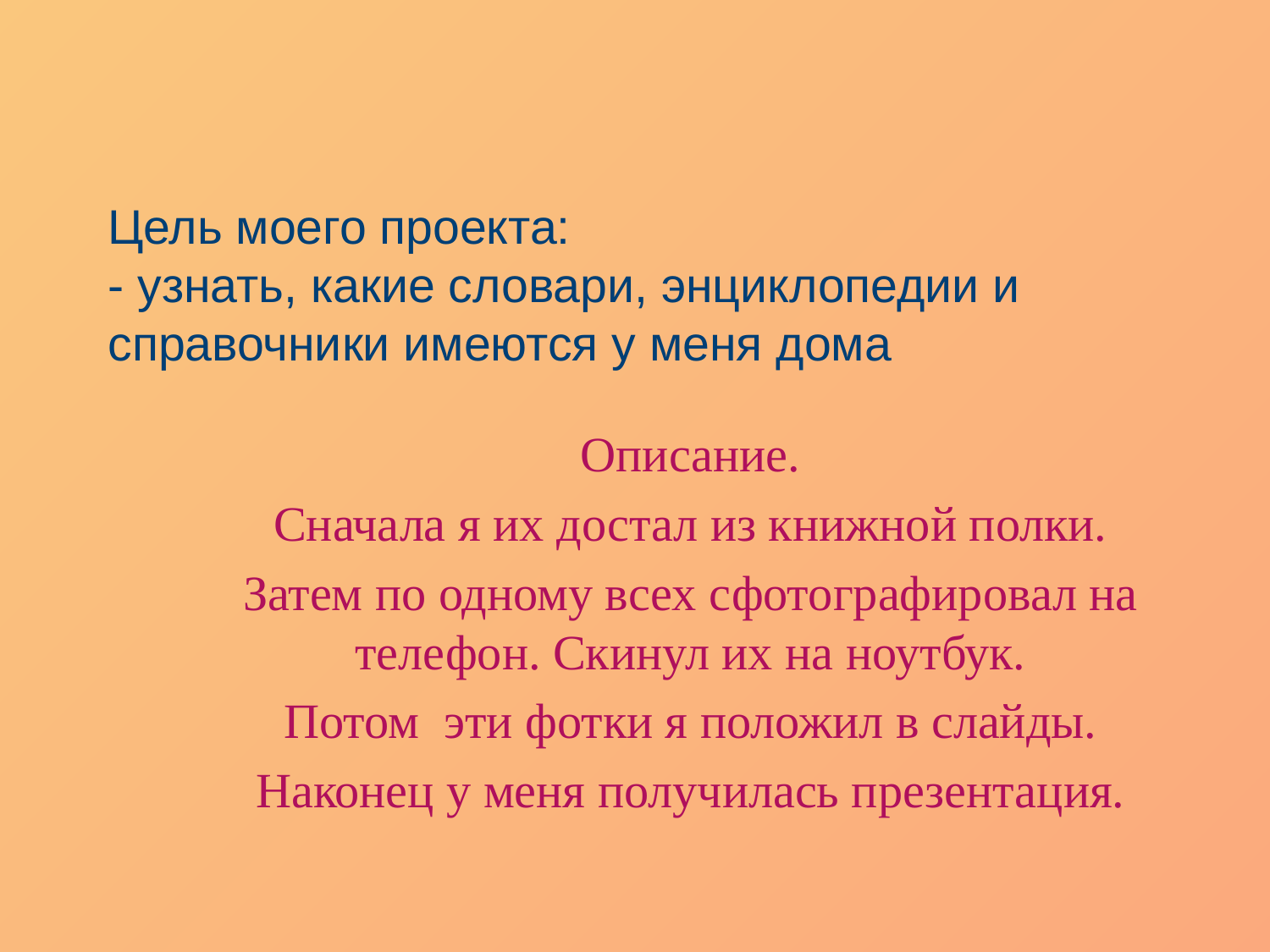

# Цель моего проекта: - узнать, какие словари, энциклопедии и справочники имеются у меня дома
Описание.
Сначала я их достал из книжной полки.
Затем по одному всех сфотографировал на телефон. Скинул их на ноутбук.
Потом  эти фотки я положил в слайды.
Наконец у меня получилась презентация.